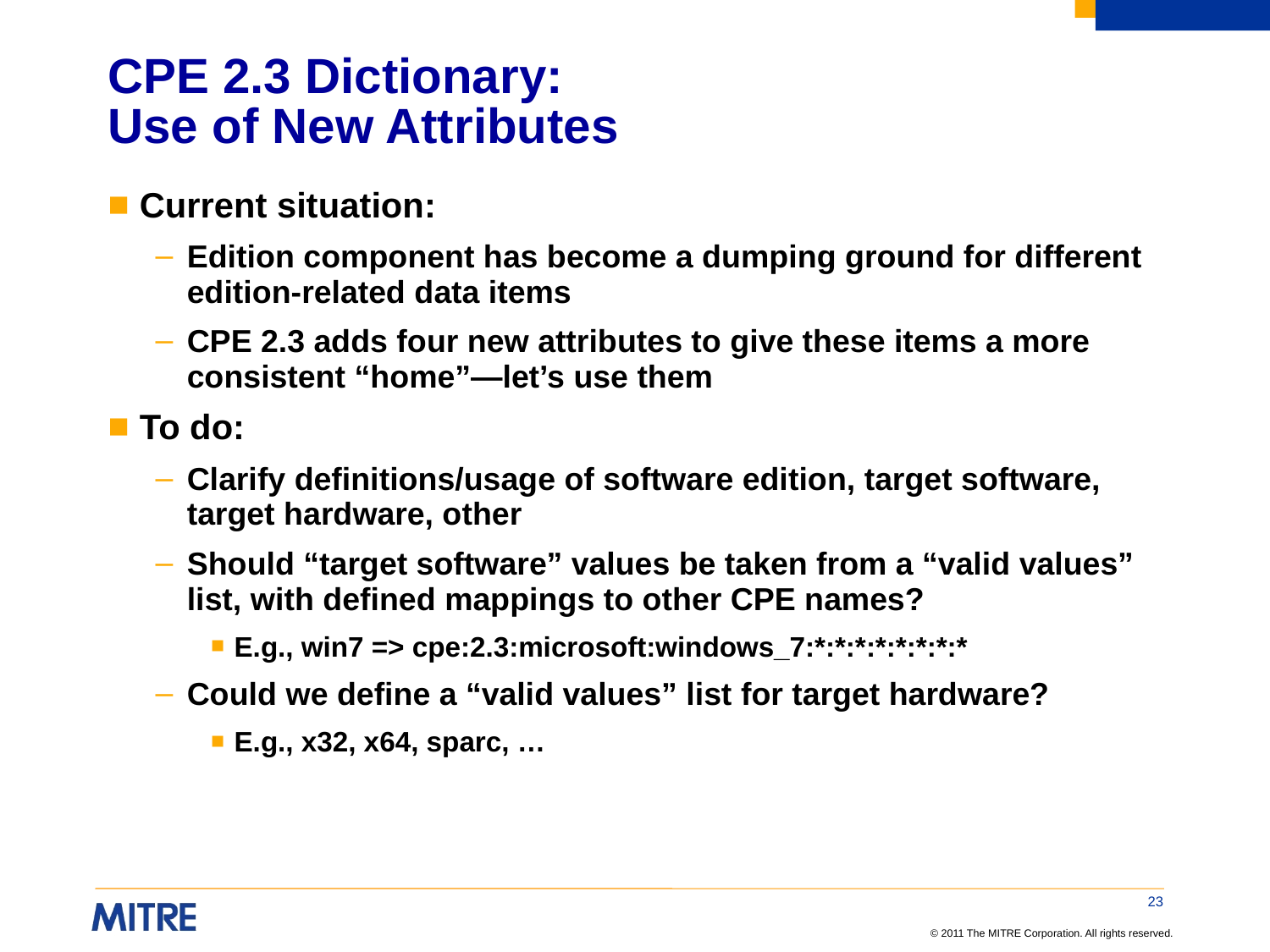

# CPE 2.3 Dictionary: Use of New Attributes
Current situation:
Edition component has become a dumping ground for different edition-related data items
CPE 2.3 adds four new attributes to give these items a more consistent “home”—let’s use them
To do:
Clarify definitions/usage of software edition, target software, target hardware, other
Should “target software” values be taken from a “valid values” list, with defined mappings to other CPE names?
E.g., win7 => cpe:2.3:microsoft:windows_7:*:*:*:*:*:*:*:*
Could we define a “valid values” list for target hardware?
E.g., x32, x64, sparc, …

23